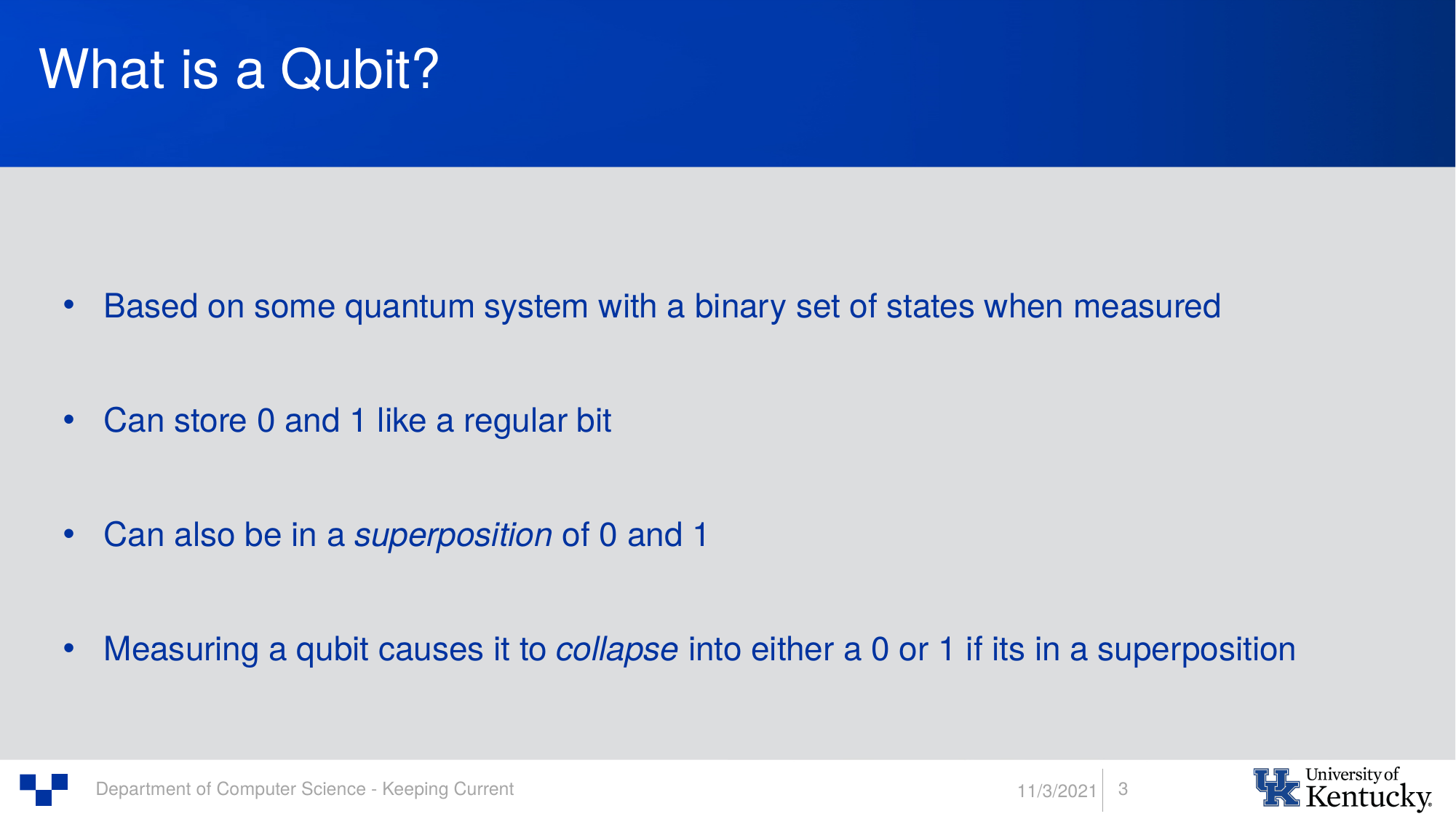

# What is a Qubit?

Based on some quantum system with a binary set of states when measured
Can store 0 and 1 like a regular bit
Can also be in a superposition of 0 and 1
Measuring a qubit causes it to collapse into either a 0 or 1 if its in a superposition
11/3/2021
3
Department of Computer Science - Keeping Current